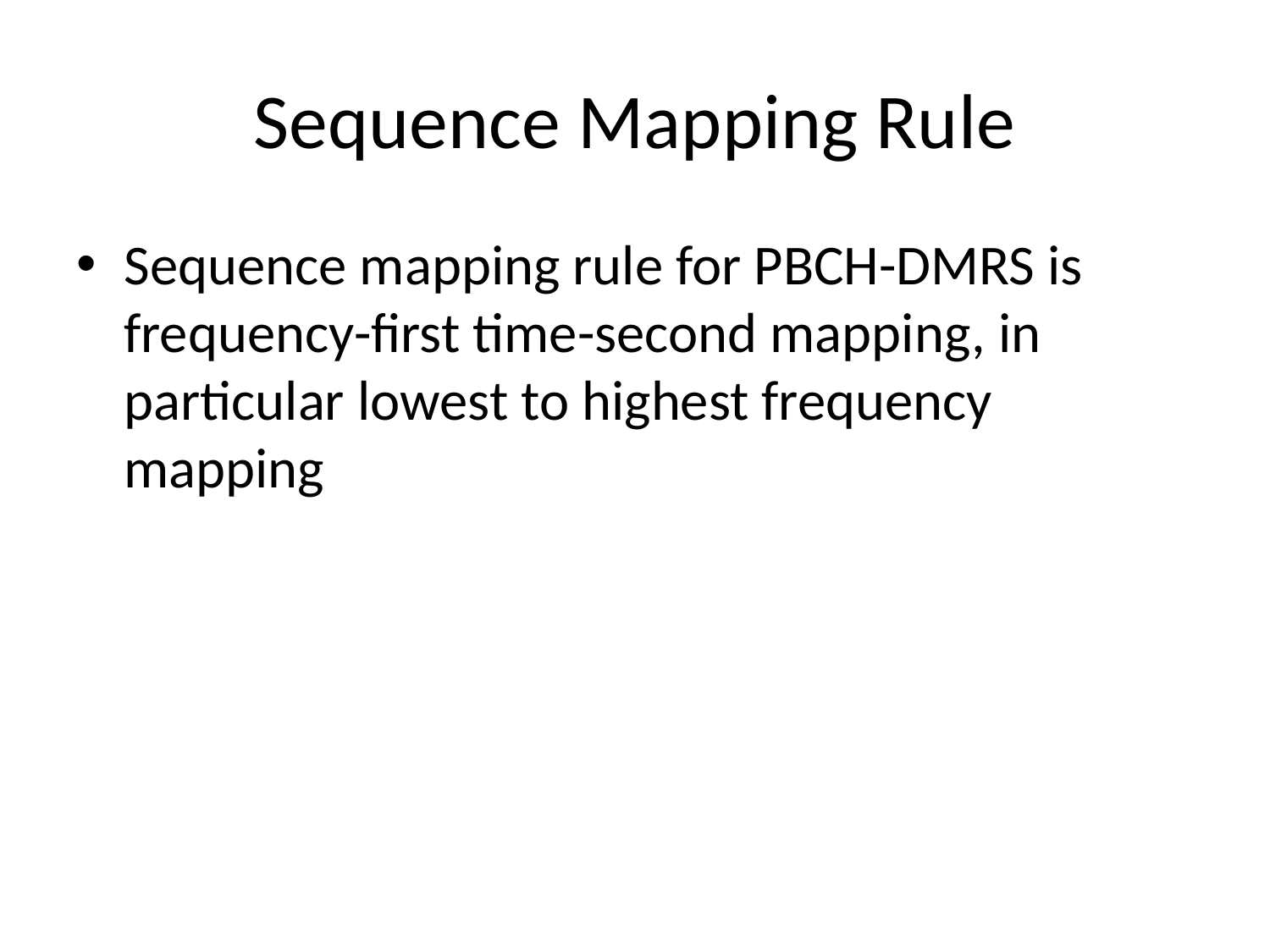

# Sequence Mapping Rule
Sequence mapping rule for PBCH-DMRS is frequency-first time-second mapping, in particular lowest to highest frequency mapping